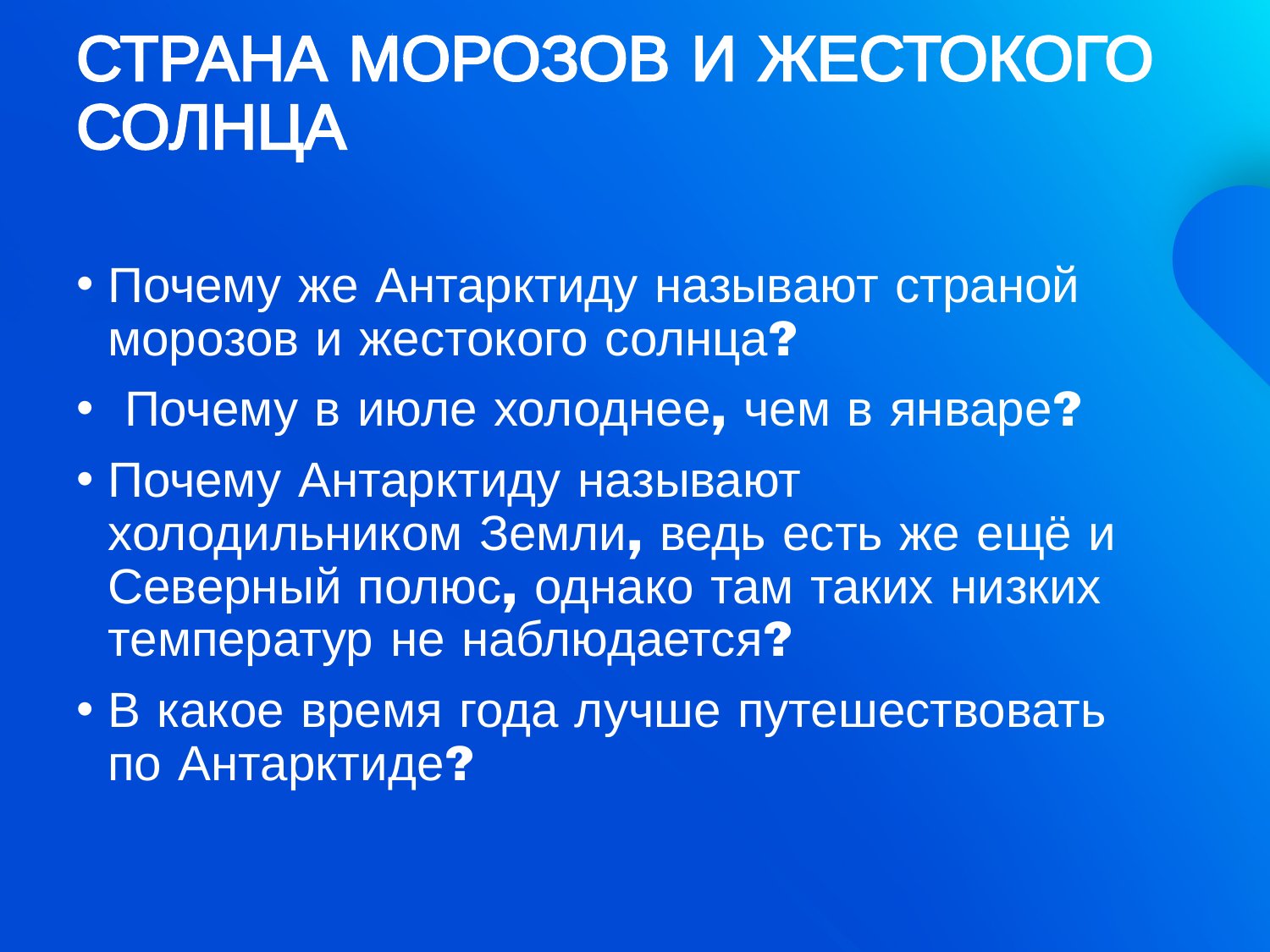

# СТРАНА МОРОЗОВ И ЖЕСТОКОГО СОЛНЦА
Почему же Антарктиду называют страной морозов и жестокого солнца?
 Почему в июле холоднее, чем в январе?
Почему Антарктиду называют холодильником Земли, ведь есть же ещё и Северный полюс, однако там таких низких температур не наблюдается?
В какое время года лучше путешествовать по Антарктиде?